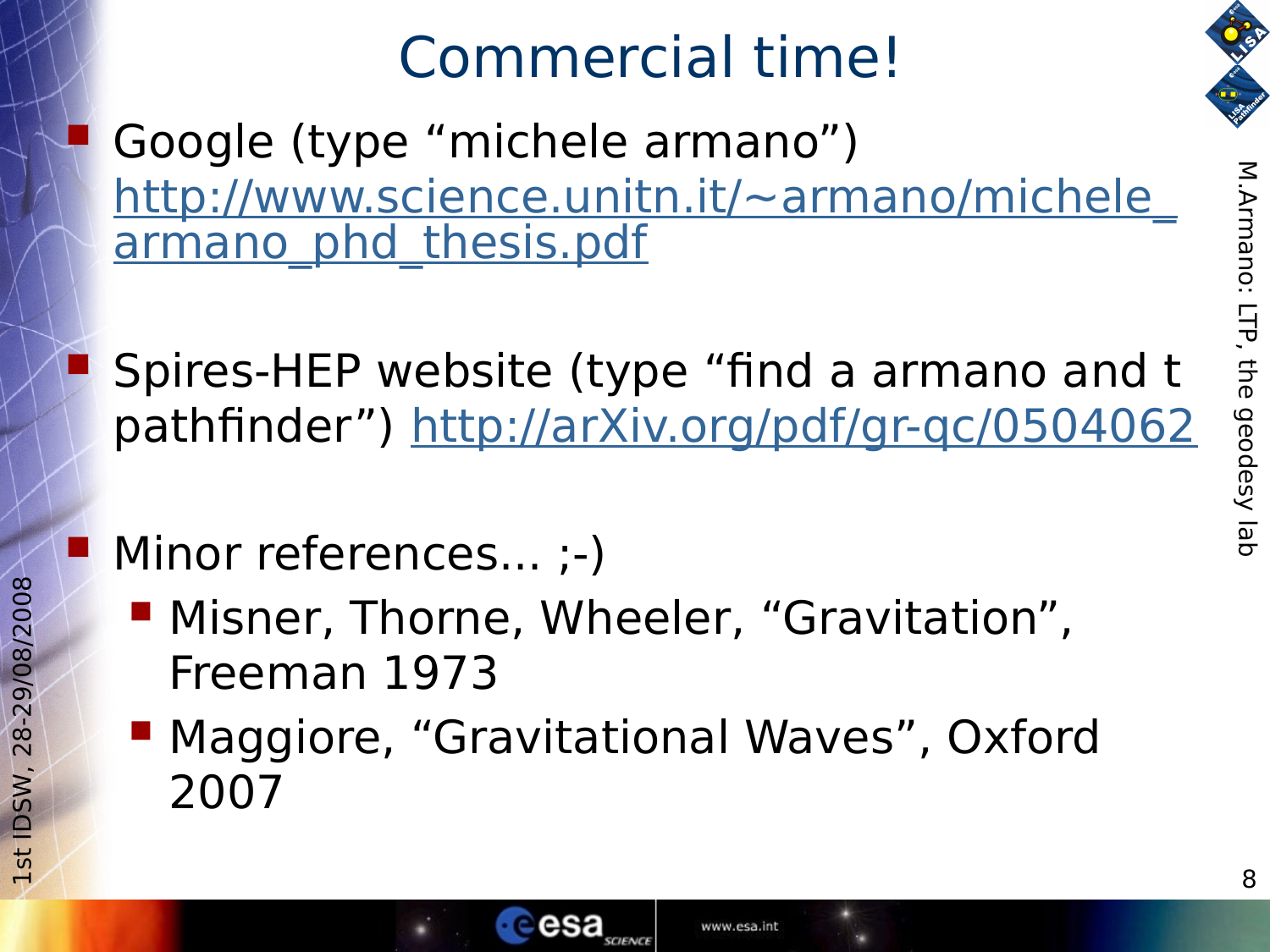

# Commercial time!
Google (type “michele armano”)http://www.science.unitn.it/~armano/michele_armano_phd_thesis.pdf

Spires-HEP website (type “find a armano and t pathfinder”) http://arXiv.org/pdf/gr-qc/0504062

Minor references... ;-)
Misner, Thorne, Wheeler, “Gravitation”, Freeman 1973
Maggiore, “Gravitational Waves”, Oxford 2007
M.Armano: LTP, the geodesy lab
1st IDSW, 28-29/08/2008
8